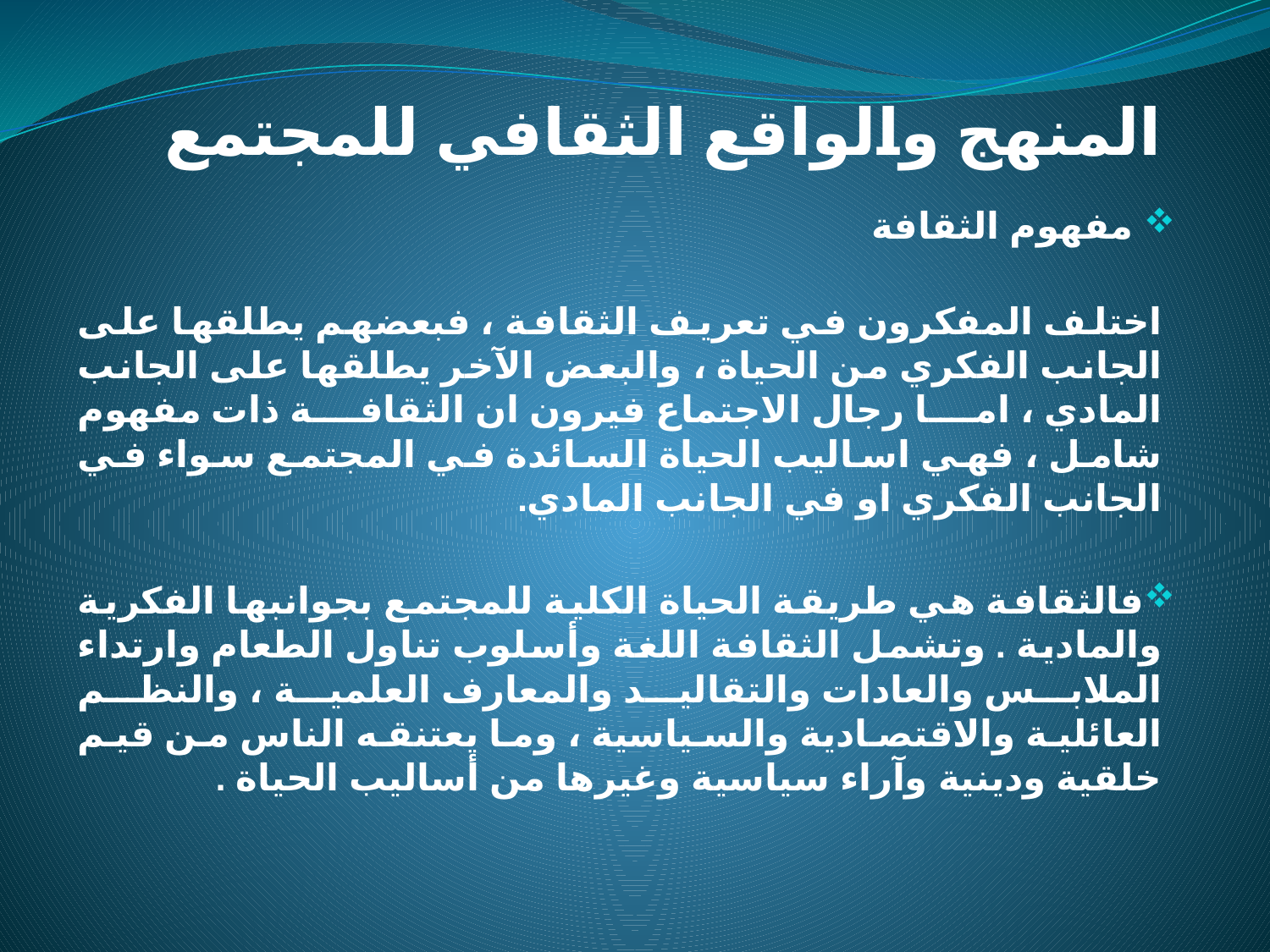

# المنهج والواقع الثقافي للمجتمع
 مفهوم الثقافة
اختلف المفكرون في تعريف الثقافة ، فبعضهم يطلقها على الجانب الفكري من الحياة ، والبعض الآخر يطلقها على الجانب المادي ، اما رجال الاجتماع فيرون ان الثقافة ذات مفهوم شامل ، فهي اساليب الحياة السائدة في المجتمع سواء في الجانب الفكري او في الجانب المادي.

فالثقافة هي طريقة الحياة الكلية للمجتمع بجوانبها الفكرية والمادية . وتشمل الثقافة اللغة وأسلوب تناول الطعام وارتداء الملابس والعادات والتقاليد والمعارف العلمية ، والنظم العائلية والاقتصادية والسياسية ، وما يعتنقه الناس من قيم خلقية ودينية وآراء سياسية وغيرها من أساليب الحياة .